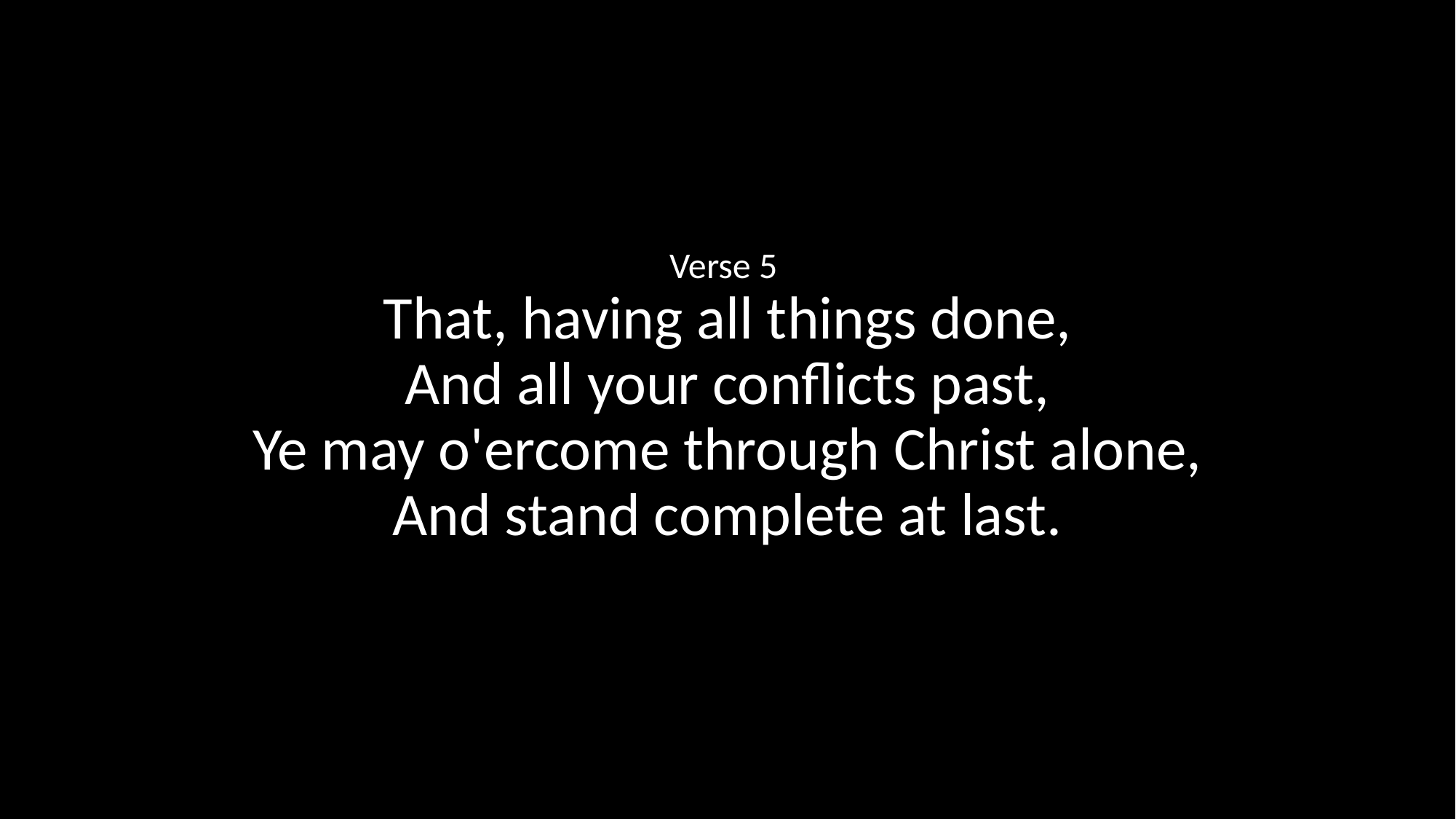

Verse 5
That, having all things done,
And all your conflicts past,
Ye may o'ercome through Christ alone,
And stand complete at last.